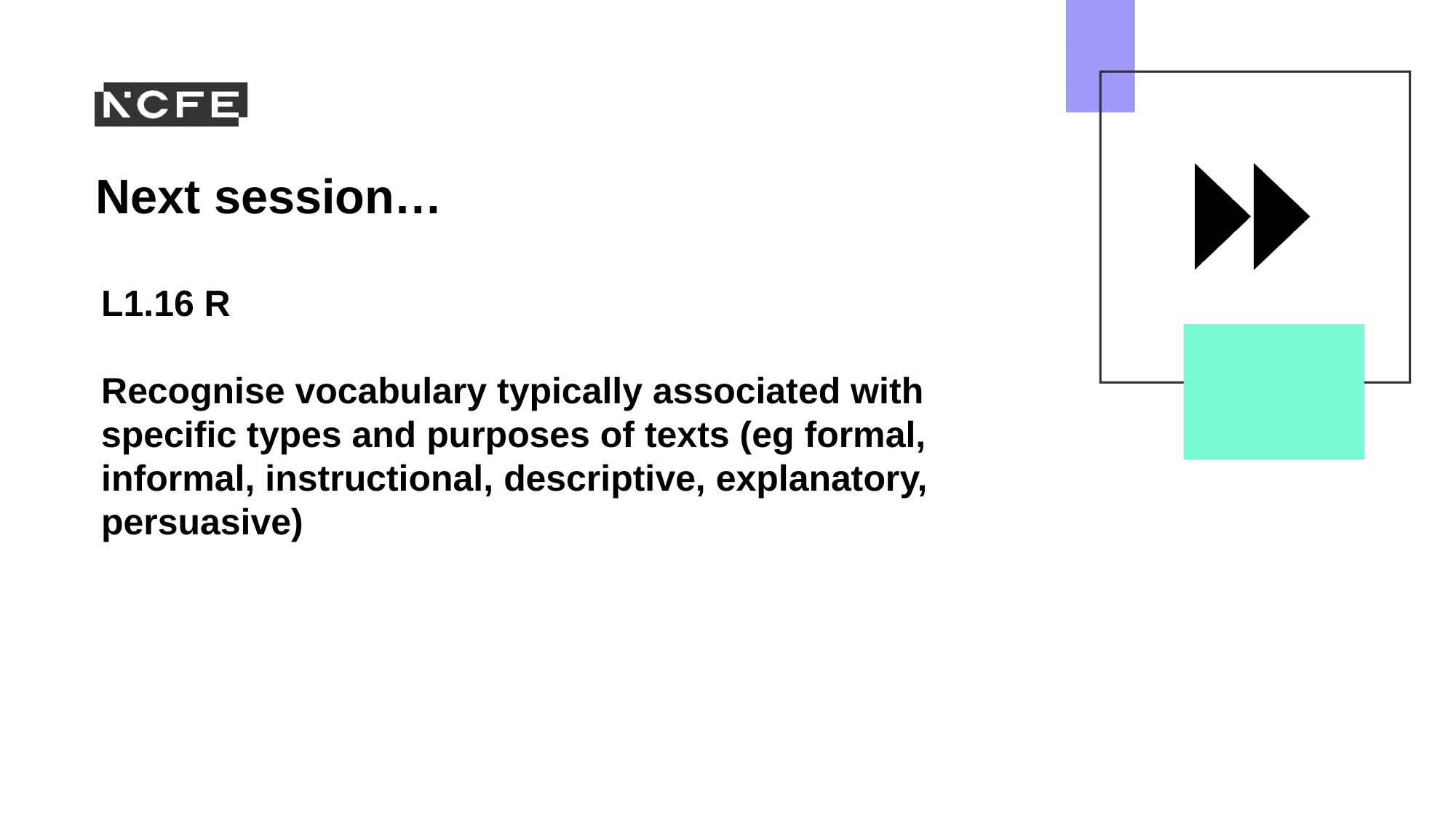

L1.16 R

Recognise vocabulary typically associated with specific types and purposes of texts (eg formal, informal, instructional, descriptive, explanatory, persuasive)